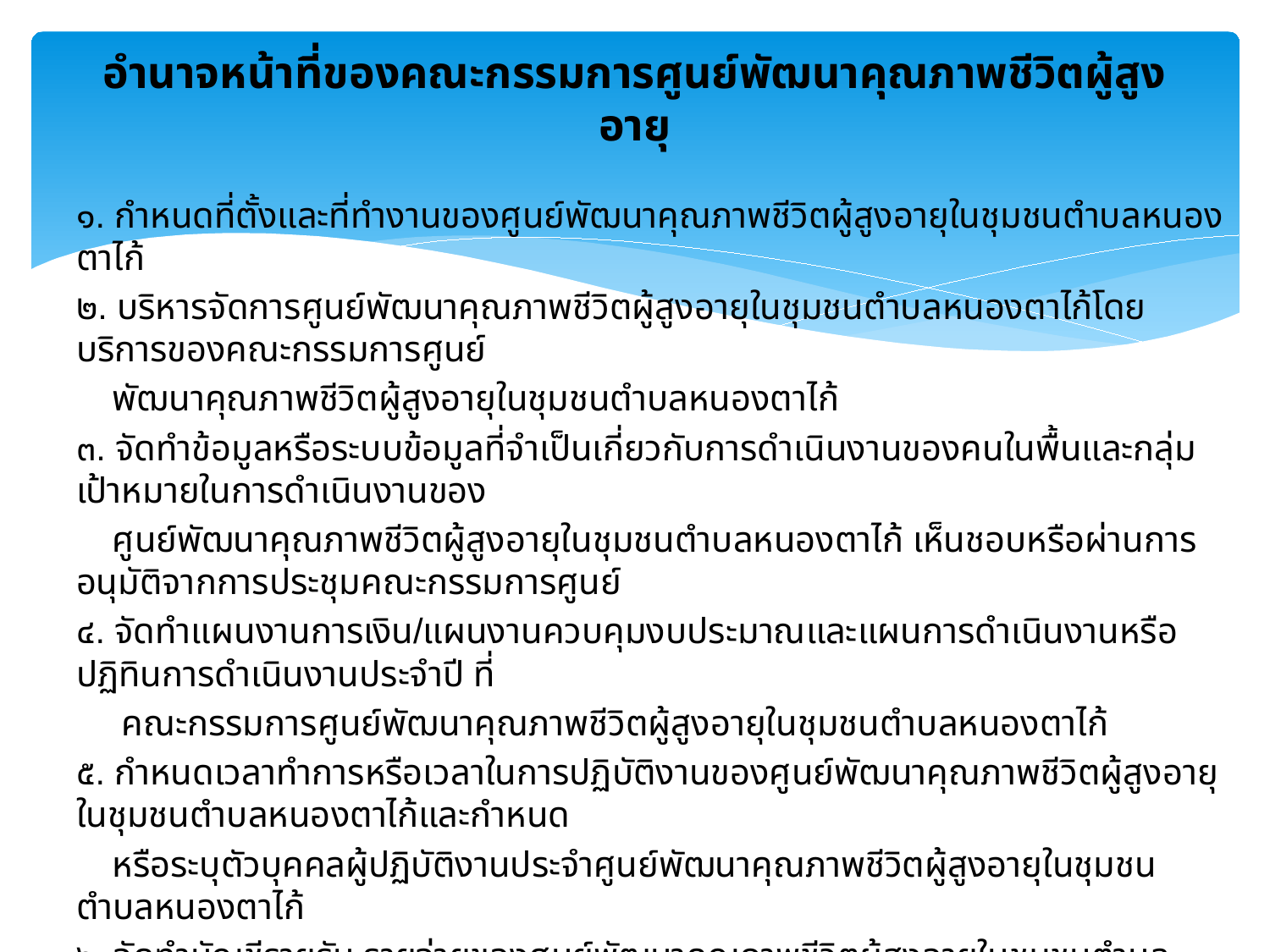

# อำนาจหน้าที่ของคณะกรรมการศูนย์พัฒนาคุณภาพชีวิตผู้สูงอายุ
๑. กำหนดที่ตั้งและที่ทำงานของศูนย์พัฒนาคุณภาพชีวิตผู้สูงอายุในชุมชนตำบลหนองตาไก้
๒. บริหารจัดการศูนย์พัฒนาคุณภาพชีวิตผู้สูงอายุในชุมชนตำบลหนองตาไก้โดยบริการของคณะกรรมการศูนย์
    พัฒนาคุณภาพชีวิตผู้สูงอายุในชุมชนตำบลหนองตาไก้
๓. จัดทำข้อมูลหรือระบบข้อมูลที่จำเป็นเกี่ยวกับการดำเนินงานของคนในพื้นและกลุ่มเป้าหมายในการดำเนินงานของ
    ศูนย์พัฒนาคุณภาพชีวิตผู้สูงอายุในชุมชนตำบลหนองตาไก้ เห็นชอบหรือผ่านการอนุมัติจากการประชุมคณะกรรมการศูนย์
๔. จัดทำแผนงานการเงิน/แผนงานควบคุมงบประมาณและแผนการดำเนินงานหรือปฏิทินการดำเนินงานประจำปี ที่
     คณะกรรมการศูนย์พัฒนาคุณภาพชีวิตผู้สูงอายุในชุมชนตำบลหนองตาไก้
๕. กำหนดเวลาทำการหรือเวลาในการปฏิบัติงานของศูนย์พัฒนาคุณภาพชีวิตผู้สูงอายุในชุมชนตำบลหนองตาไก้และกำหนด
    หรือระบุตัวบุคคลผู้ปฏิบัติงานประจำศูนย์พัฒนาคุณภาพชีวิตผู้สูงอายุในชุมชนตำบลหนองตาไก้
๖. จัดทำบัญชีรายรับ รายจ่ายของศูนย์พัฒนาคุณภาพชีวิตผู้สูงอายุในชุมชนตำบลหนองตาไก้ ประจำเดือน ประจำไตมาส
     และประจำปีงบประมาณ
 ๗. จัดทำสรุปผลการดำเนินงาน หรือรายงานผลการดำเนินงานของศูนย์พัฒนาคุณภาพชีวิตผู้สูงอายุในชุมชนตำบลหนองตาไก้
     อย่างน้อยปีละ ๑ ครั้ง